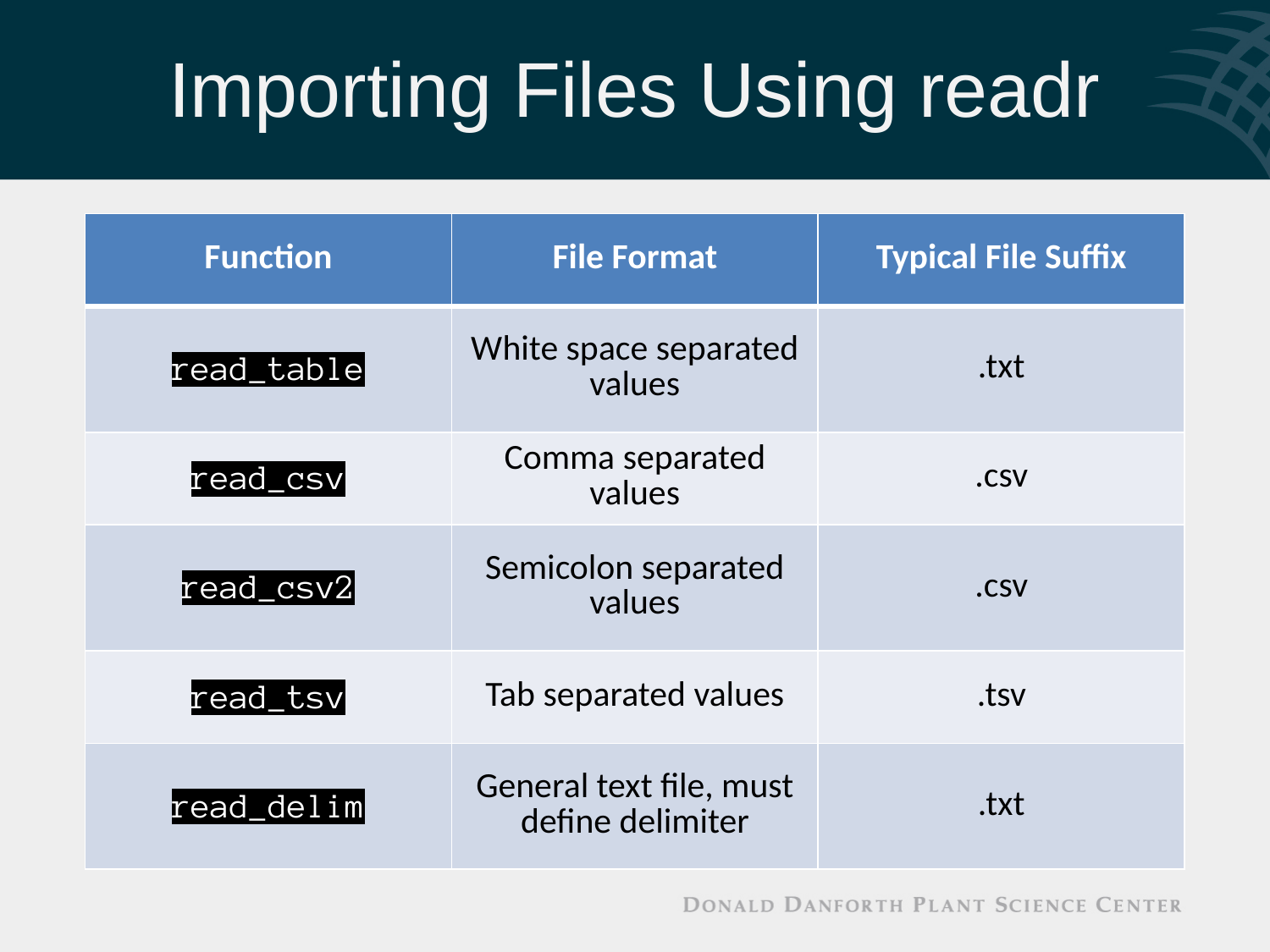

# Importing Files Using readr
| Function | File Format | Typical File Suffix |
| --- | --- | --- |
| read\_table | White space separated values | .txt |
| read\_csv | Comma separated values | .csv |
| read\_csv2 | Semicolon separated values | .csv |
| read\_tsv | Tab separated values | .tsv |
| read\_delim | General text file, must define delimiter | .txt |